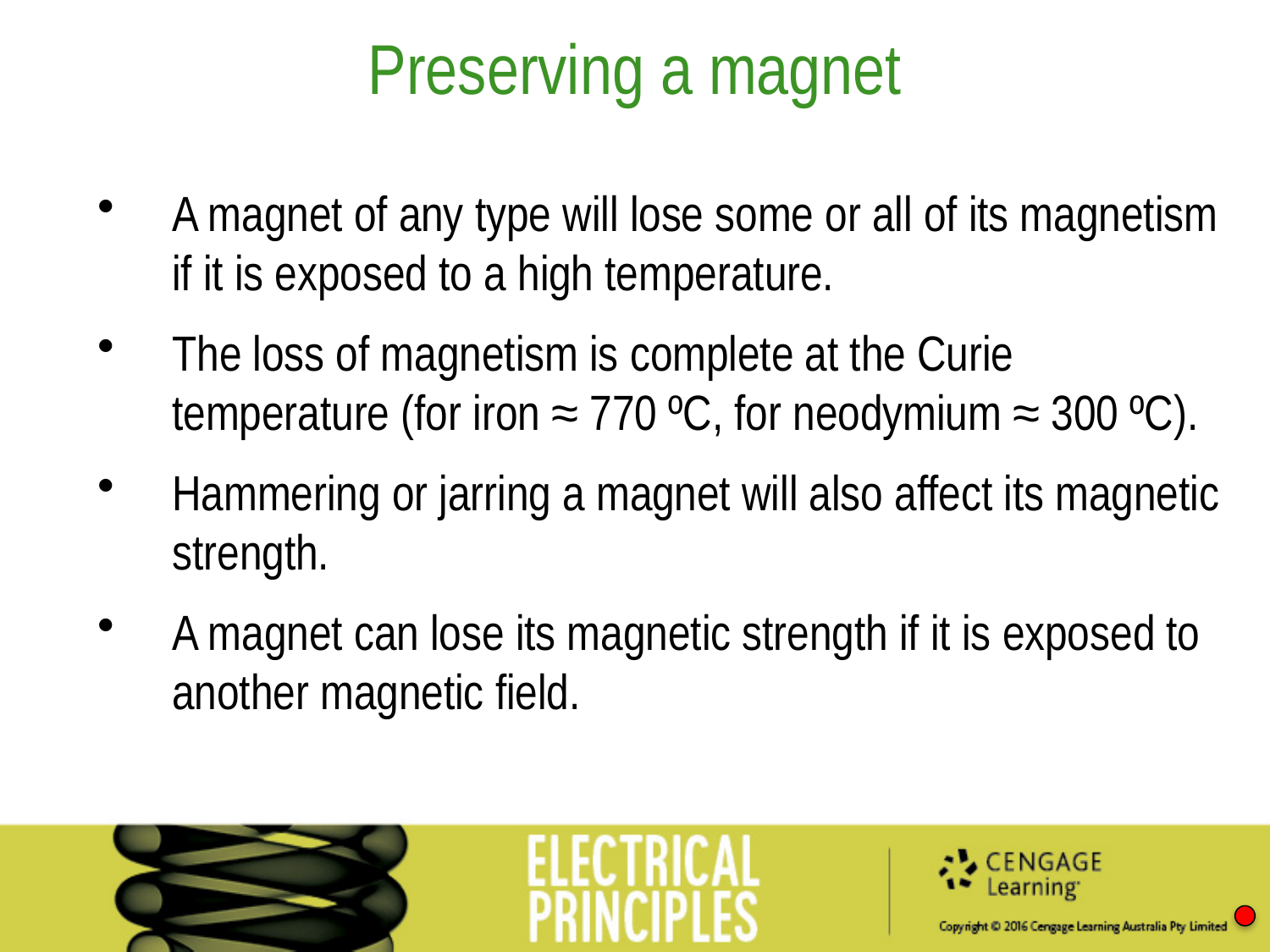

Preserving a magnet
A magnet of any type will lose some or all of its magnetism if it is exposed to a high temperature.
The loss of magnetism is complete at the Curie temperature (for iron ≈ 770 ºC, for neodymium ≈ 300 ºC).
Hammering or jarring a magnet will also affect its magnetic strength.
A magnet can lose its magnetic strength if it is exposed to another magnetic field.